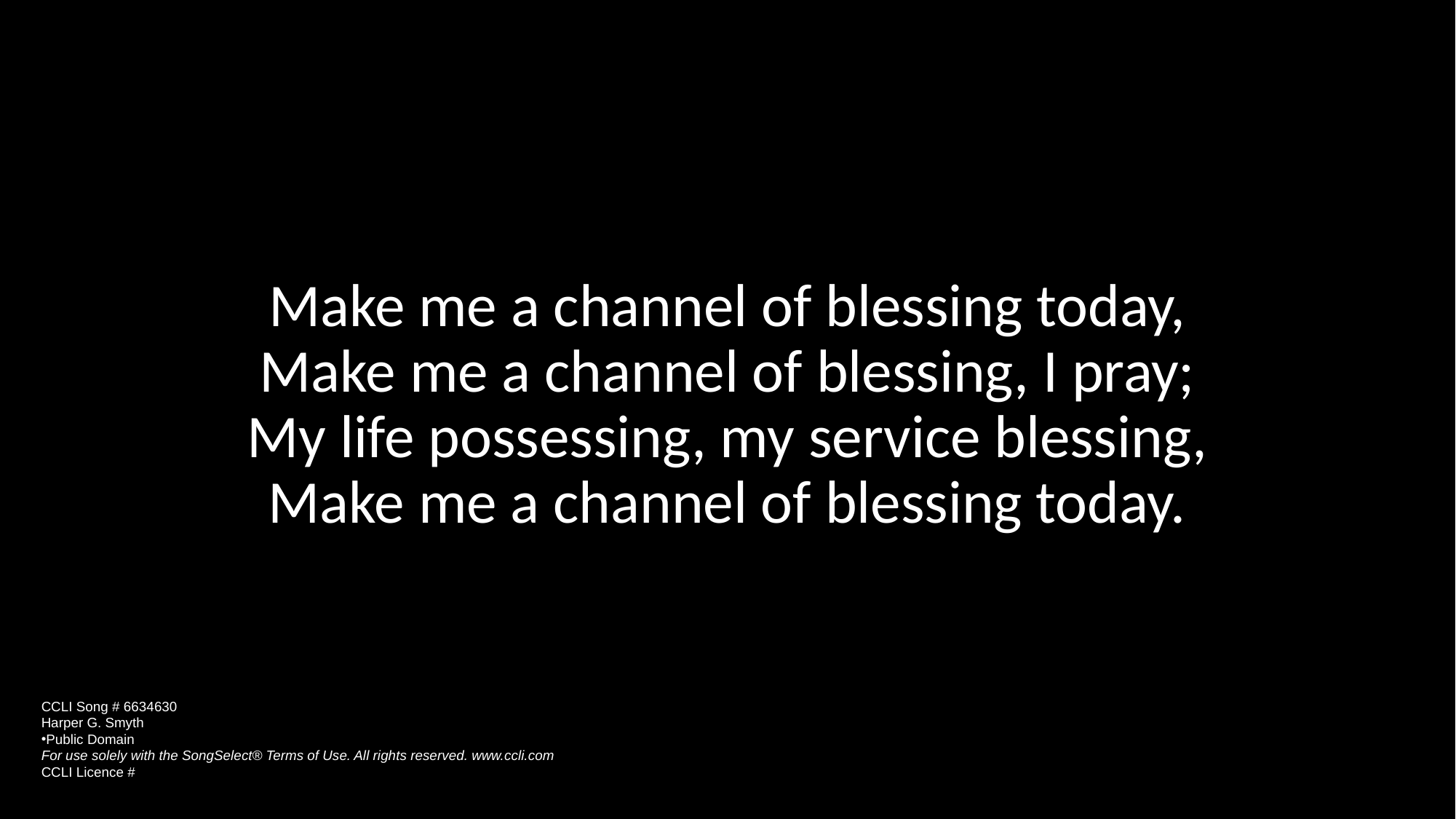

Make me a channel of blessing today,
Make me a channel of blessing, I pray;
My life possessing, my service blessing,
Make me a channel of blessing today.
CCLI Song # 6634630
Harper G. Smyth
Public Domain
For use solely with the SongSelect® Terms of Use. All rights reserved. www.ccli.com
CCLI Licence #